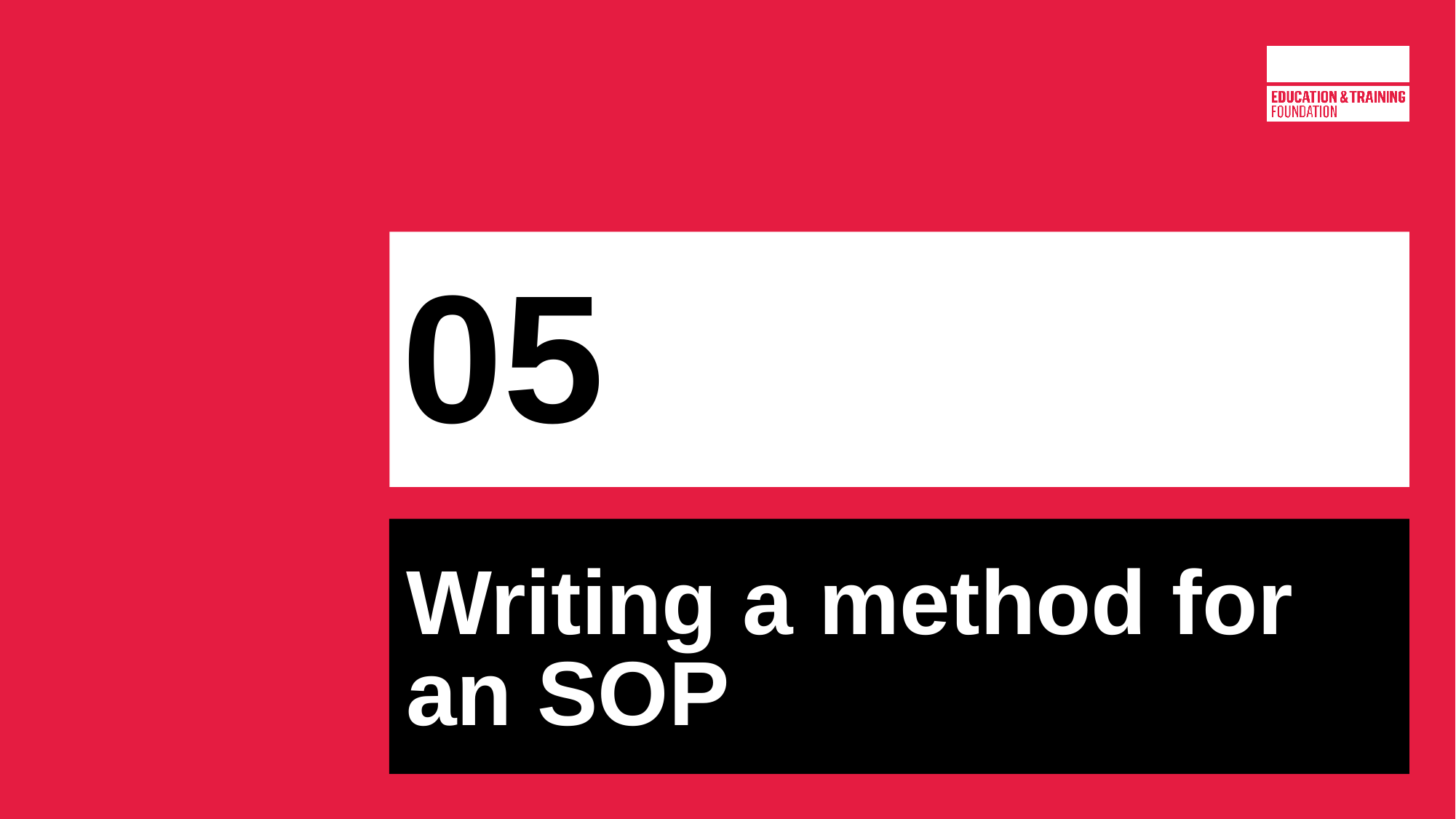

# 05
Writing a method for an SOP